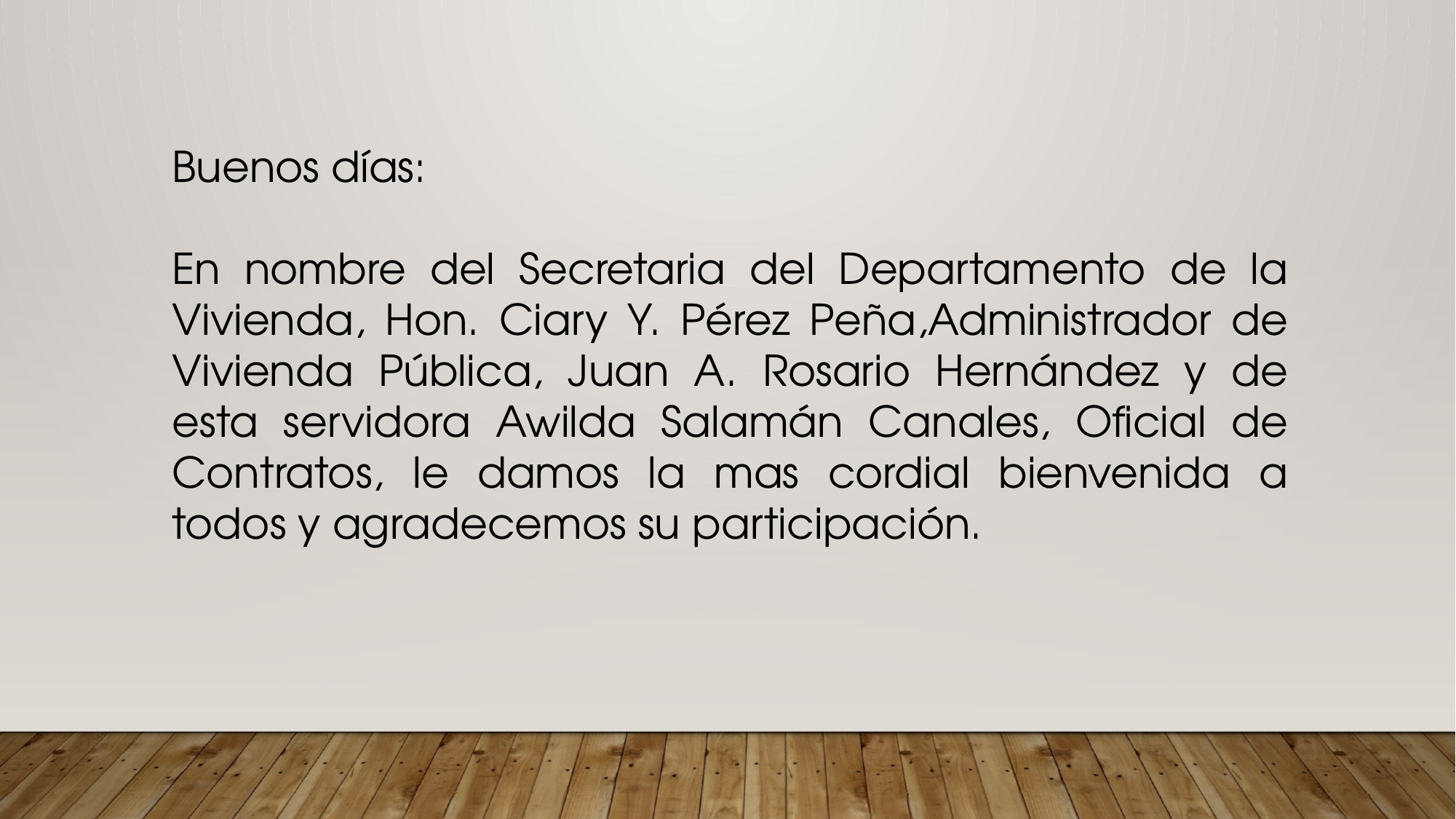

Buenos días:

En nombre del Secretaria del Departamento de la Vivienda, Hon. Ciary Y. Pérez Peña,Administrador de Vivienda Pública, Juan A. Rosario Hernández y de esta servidora Awilda Salamán Canales, Oficial de Contratos, le damos la mas cordial bienvenida a todos y agradecemos su participación.